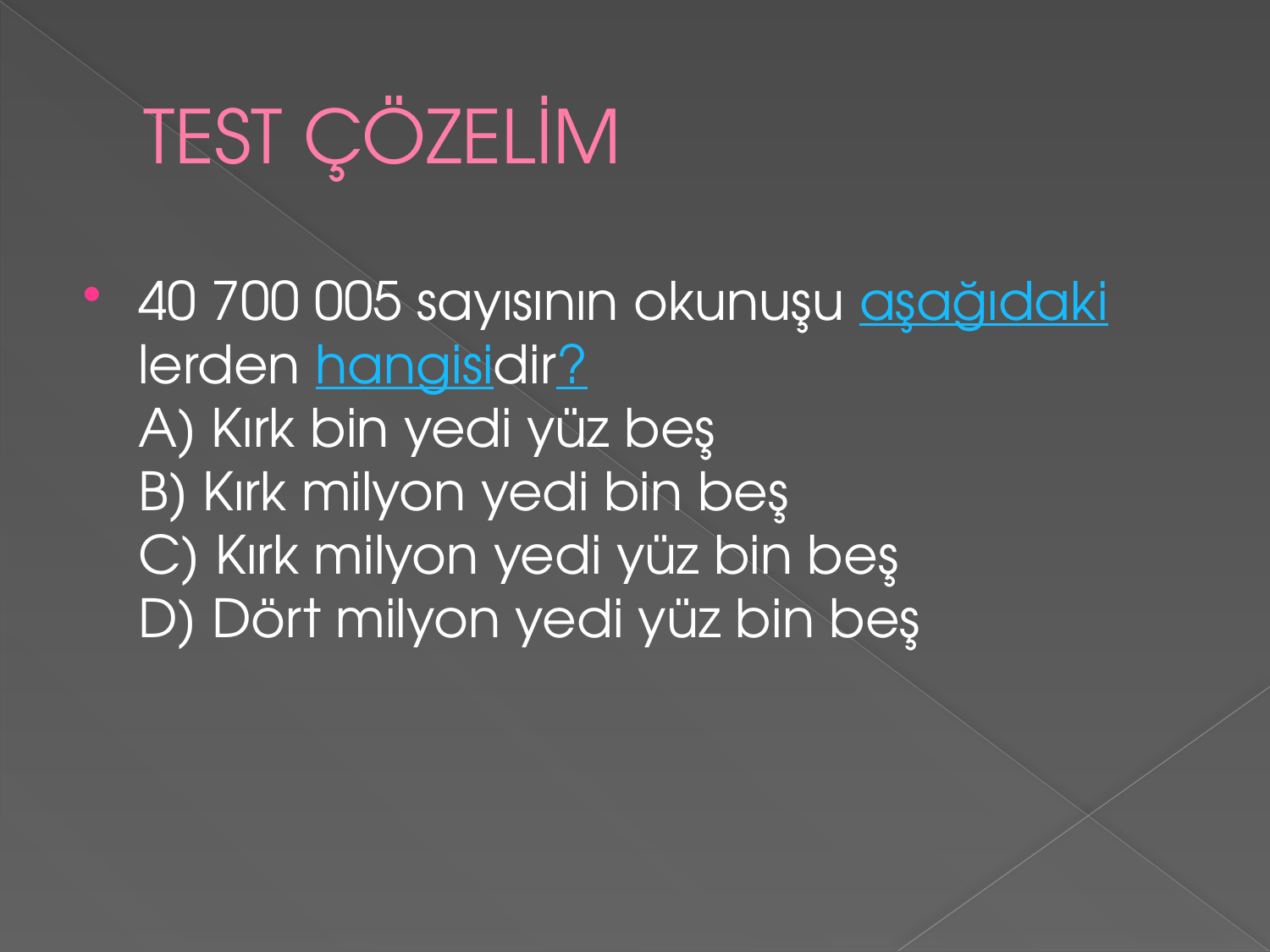

# TEST ÇÖZELİM
40 700 005 sayısının okunuşu aşağıdakilerden hangisidir? 
A) Kırk bin yedi yüz beş
B) Kırk milyon yedi bin beş
C) Kırk milyon yedi yüz bin beş
D) Dört milyon yedi yüz bin beş